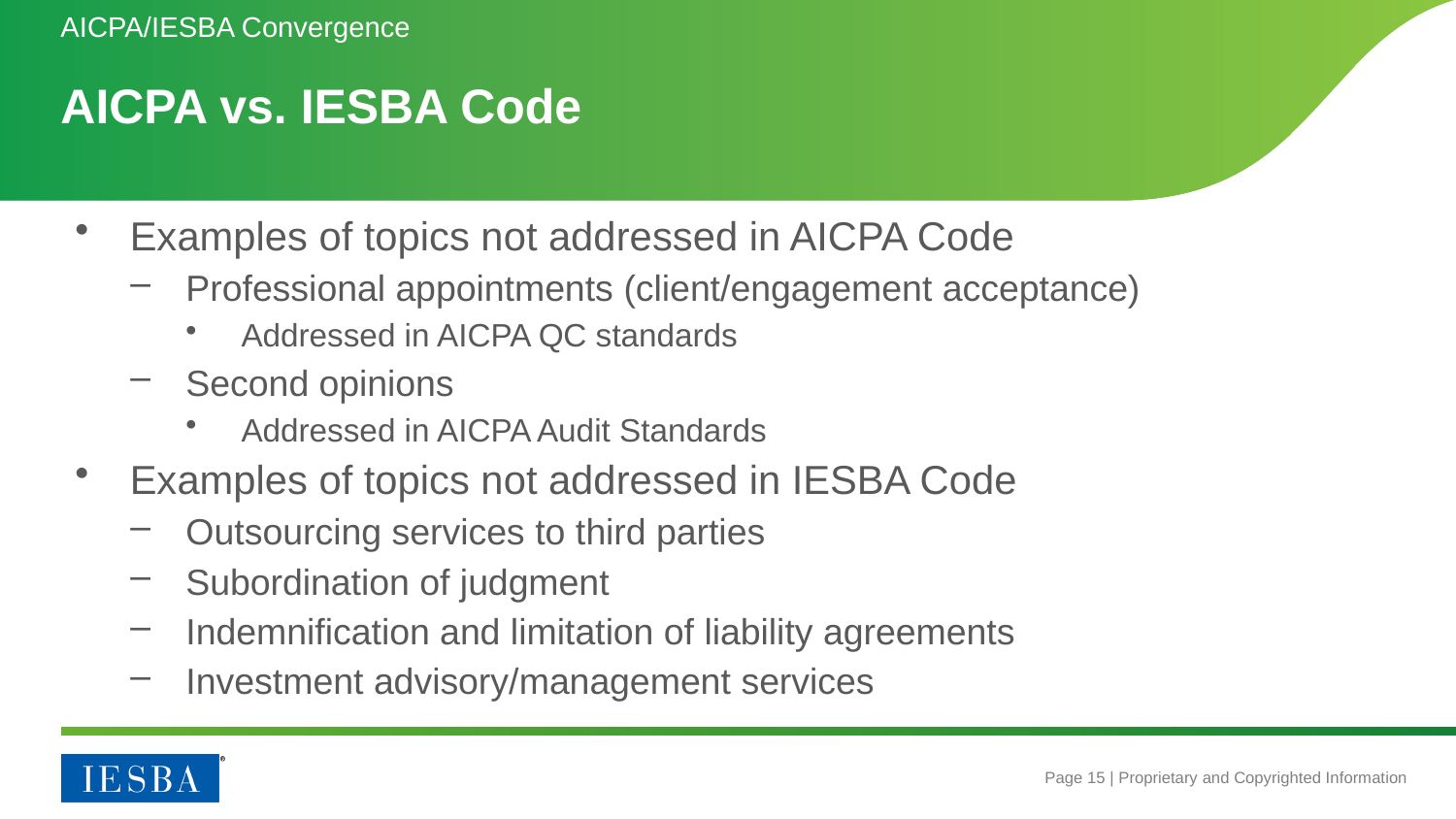

AICPA/IESBA Convergence

# AICPA vs. IESBA Code
Examples of topics not addressed in AICPA Code
Professional appointments (client/engagement acceptance)
Addressed in AICPA QC standards
Second opinions
Addressed in AICPA Audit Standards
Examples of topics not addressed in IESBA Code
Outsourcing services to third parties
Subordination of judgment
Indemnification and limitation of liability agreements
Investment advisory/management services

Network Firms
Ethical Conflict (Resolution)
Conflicts of Interest
Definition of Those Charged With Governance
Confidential Info Obtained From Employment Activities
Management Responsibilities
Breaches of Independence (Exposure Draft)